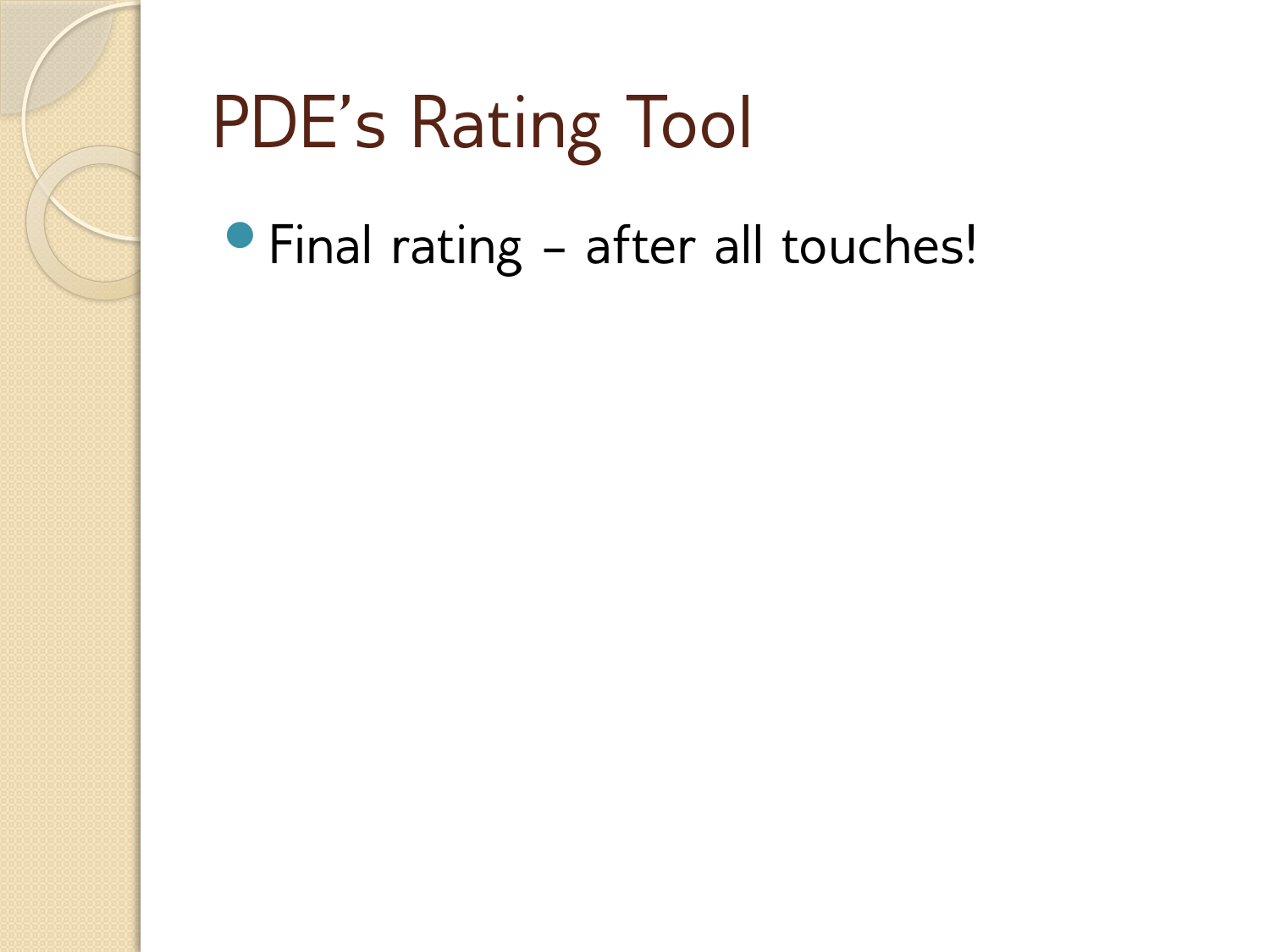

# PDE’s Rating Tool
Final rating – after all touches!